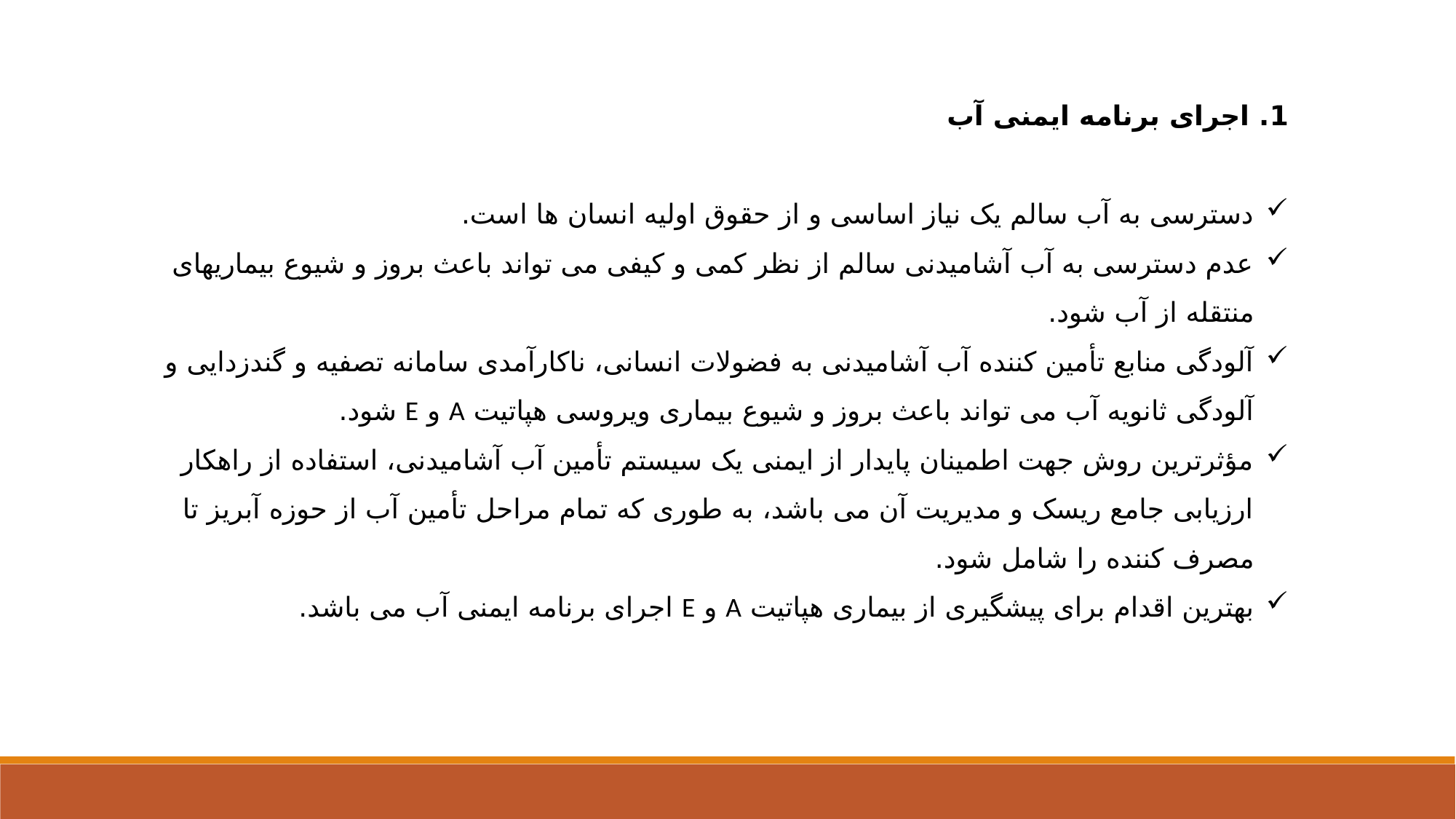

1. اجرای برنامه ایمنی آب

دسترسی به آب سالم یک نیاز اساسی و از حقوق اولیه انسان ها است.
عدم دسترسی به آب آشامیدنی سالم از نظر کمی و کیفی می تواند باعث بروز و شیوع بیماریهای منتقله از آب شود.
آلودگی منابع تأمین کننده آب آشامیدنی به فضولات انسانی، ناکارآمدی سامانه تصفیه و گندزدایی و آلودگی ثانویه آب می تواند باعث بروز و شیوع بیماری ویروسی هپاتیت A و E شود.
مؤثرترین روش جهت اطمینان پایدار از ایمنی یک سیستم تأمین آب آشامیدنی، استفاده از راهکار ارزیابی جامع ریسک و مدیریت آن می باشد، به طوری که تمام مراحل تأمین آب از حوزه آبریز تا مصرف کننده را شامل شود.
بهترین اقدام برای پیشگیری از بیماری هپاتیت A و E اجرای برنامه ایمنی آب می باشد.